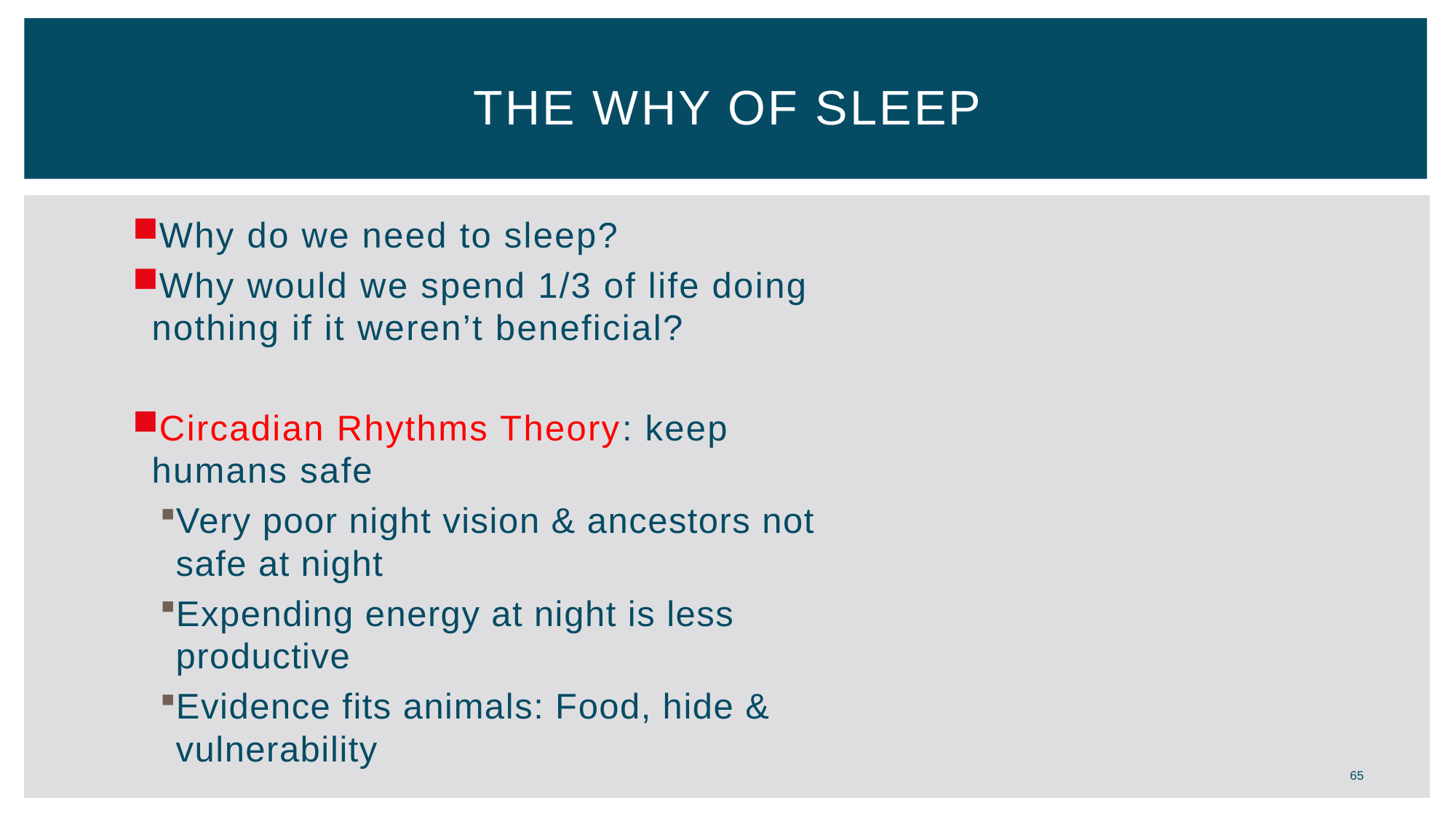

# The Why of Sleep
Why do we need to sleep?
Why would we spend 1/3 of life doing nothing if it weren’t beneficial?

Circadian Rhythms Theory: keep humans safe
Very poor night vision & ancestors not safe at night
Expending energy at night is less productive
Evidence fits animals: Food, hide & vulnerability

65